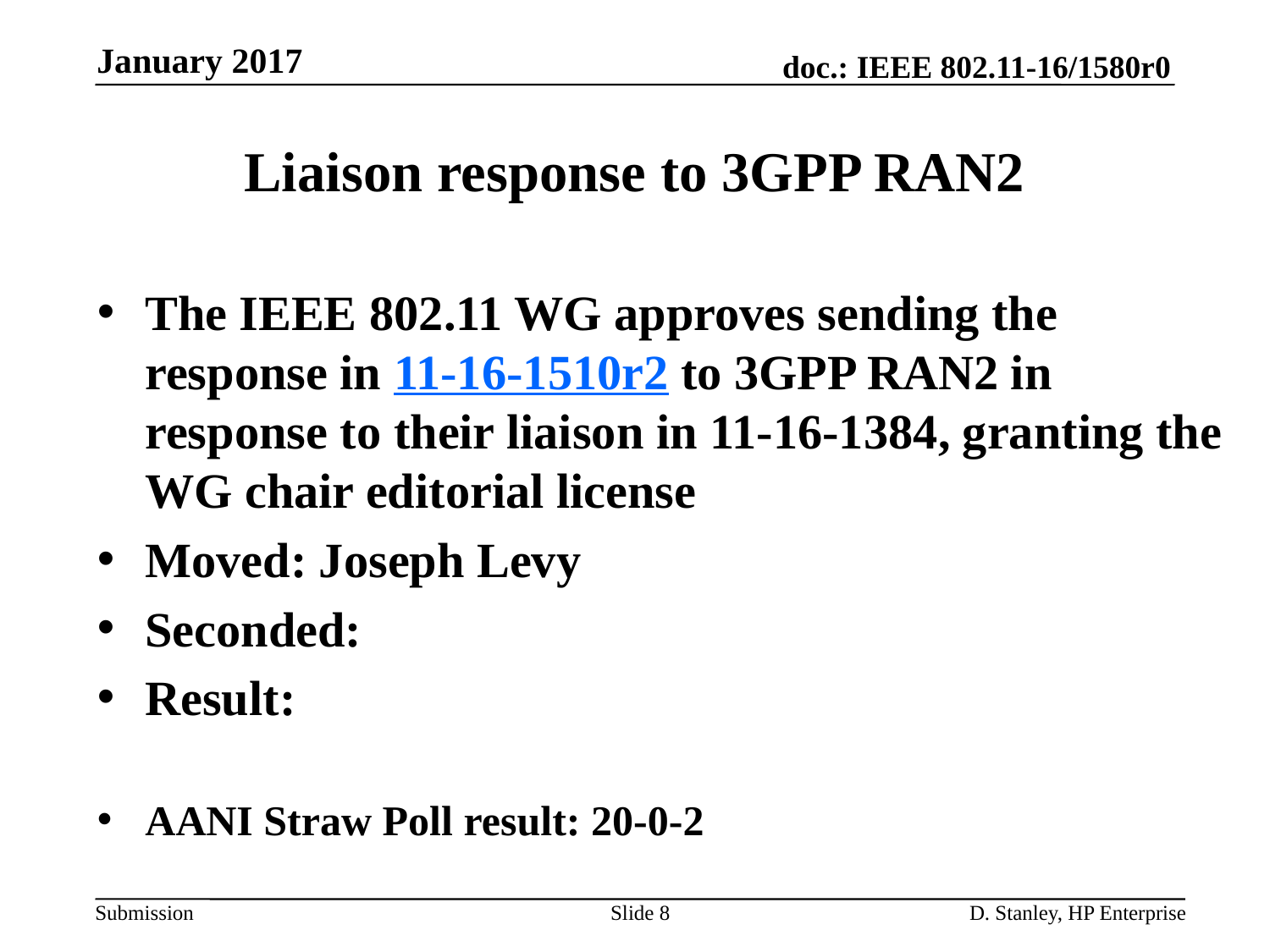

January 2017
# Liaison response to 3GPP RAN2
The IEEE 802.11 WG approves sending the response in 11-16-1510r2 to 3GPP RAN2 in response to their liaison in 11-16-1384, granting the WG chair editorial license
Moved: Joseph Levy
Seconded:
Result:

AANI Straw Poll result: 20-0-2

Slide 8
D. Stanley, HP Enterprise